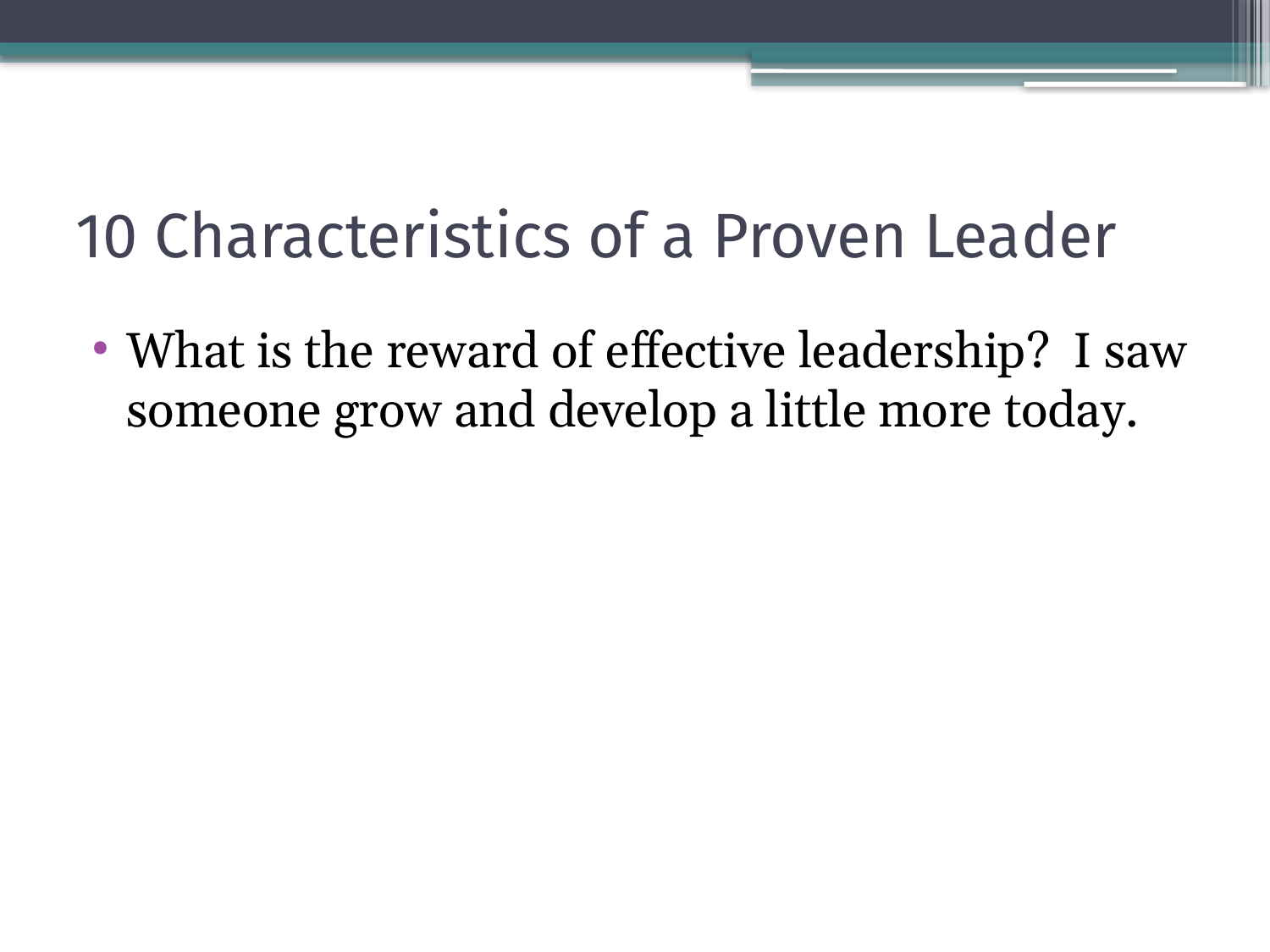

# 10 Characteristics of a Proven Leader
What is the reward of effective leadership?  I saw someone grow and develop a little more today.